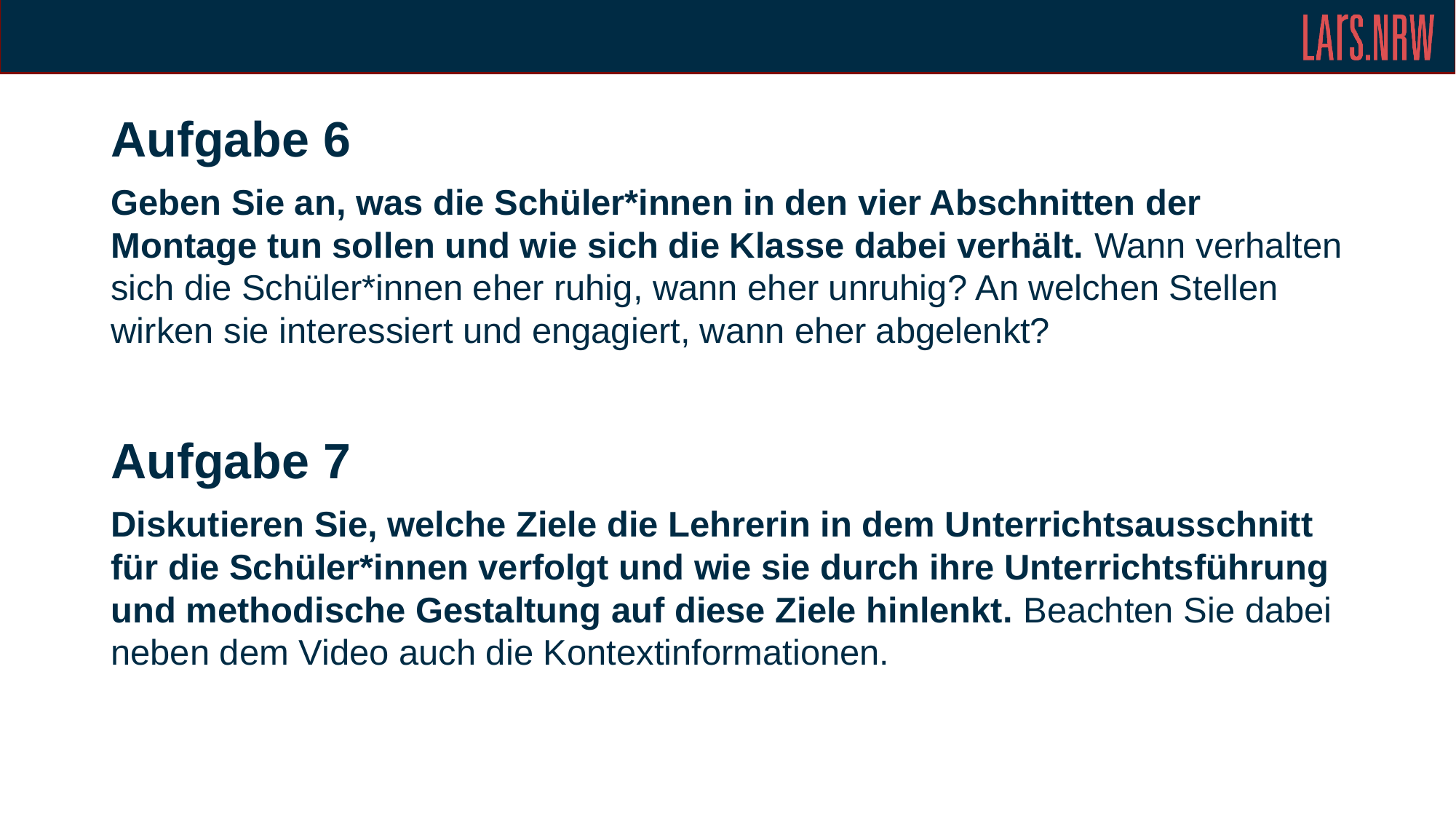

Aufgabe 6
Geben Sie an, was die Schüler*innen in den vier Abschnitten der Montage tun sollen und wie sich die Klasse dabei verhält. Wann verhalten sich die Schüler*innen eher ruhig, wann eher unruhig? An welchen Stellen wirken sie interessiert und engagiert, wann eher abgelenkt?

Aufgabe 7
Diskutieren Sie, welche Ziele die Lehrerin in dem Unterrichtsausschnitt für die Schüler*innen verfolgt und wie sie durch ihre Unterrichtsführung und methodische Gestaltung auf diese Ziele hinlenkt. Beachten Sie dabei neben dem Video auch die Kontextinformationen.